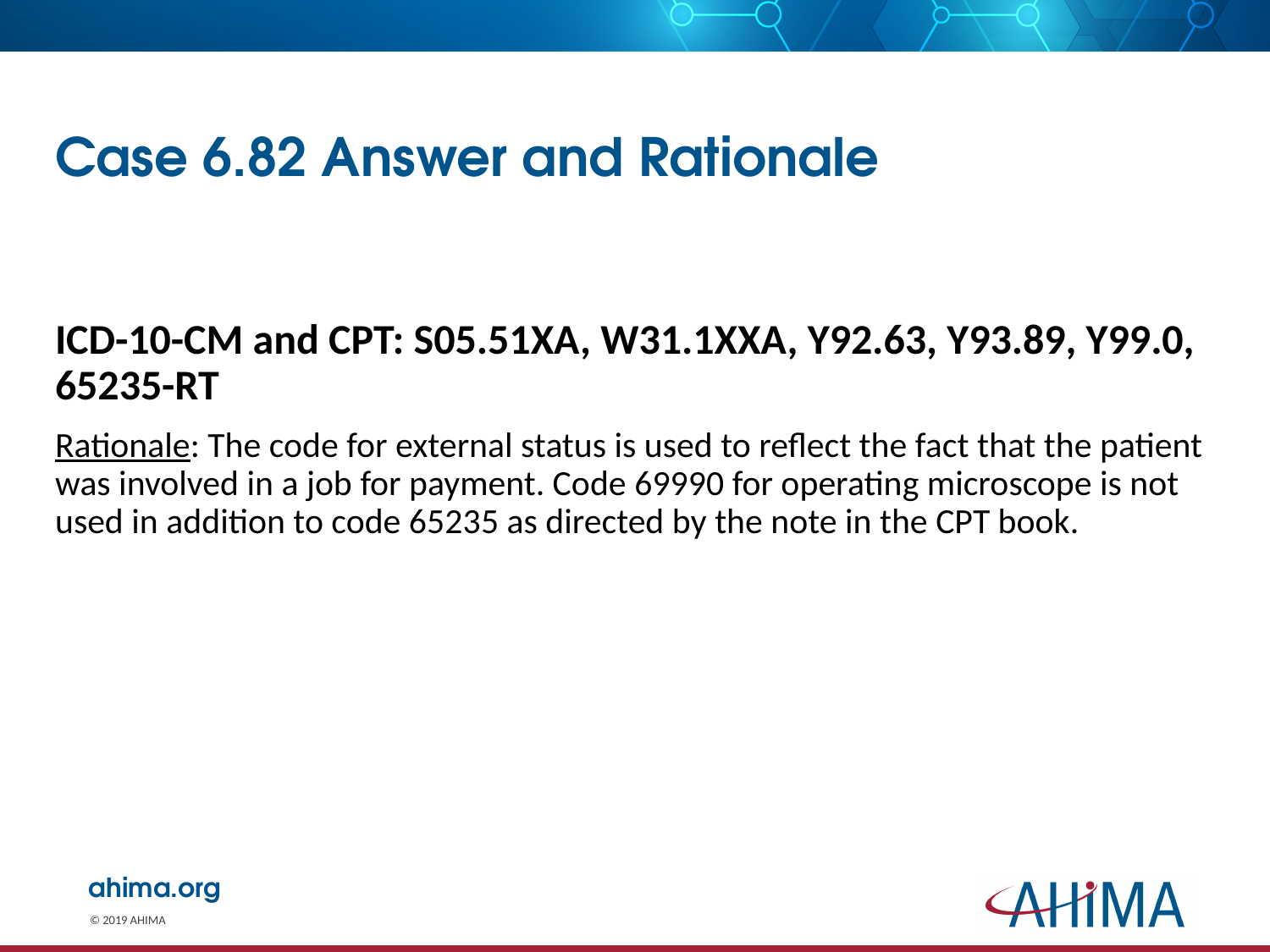

# Case 6.82 Answer and Rationale

ICD-10-CM and CPT: S05.51XA, W31.1XXA, Y92.63, Y93.89, Y99.0,  65235-RT
Rationale: The code for external status is used to reflect the fact that the patient was involved in a job for payment. Code 69990 for operating microscope is not used in addition to code 65235 as directed by the note in the CPT book.